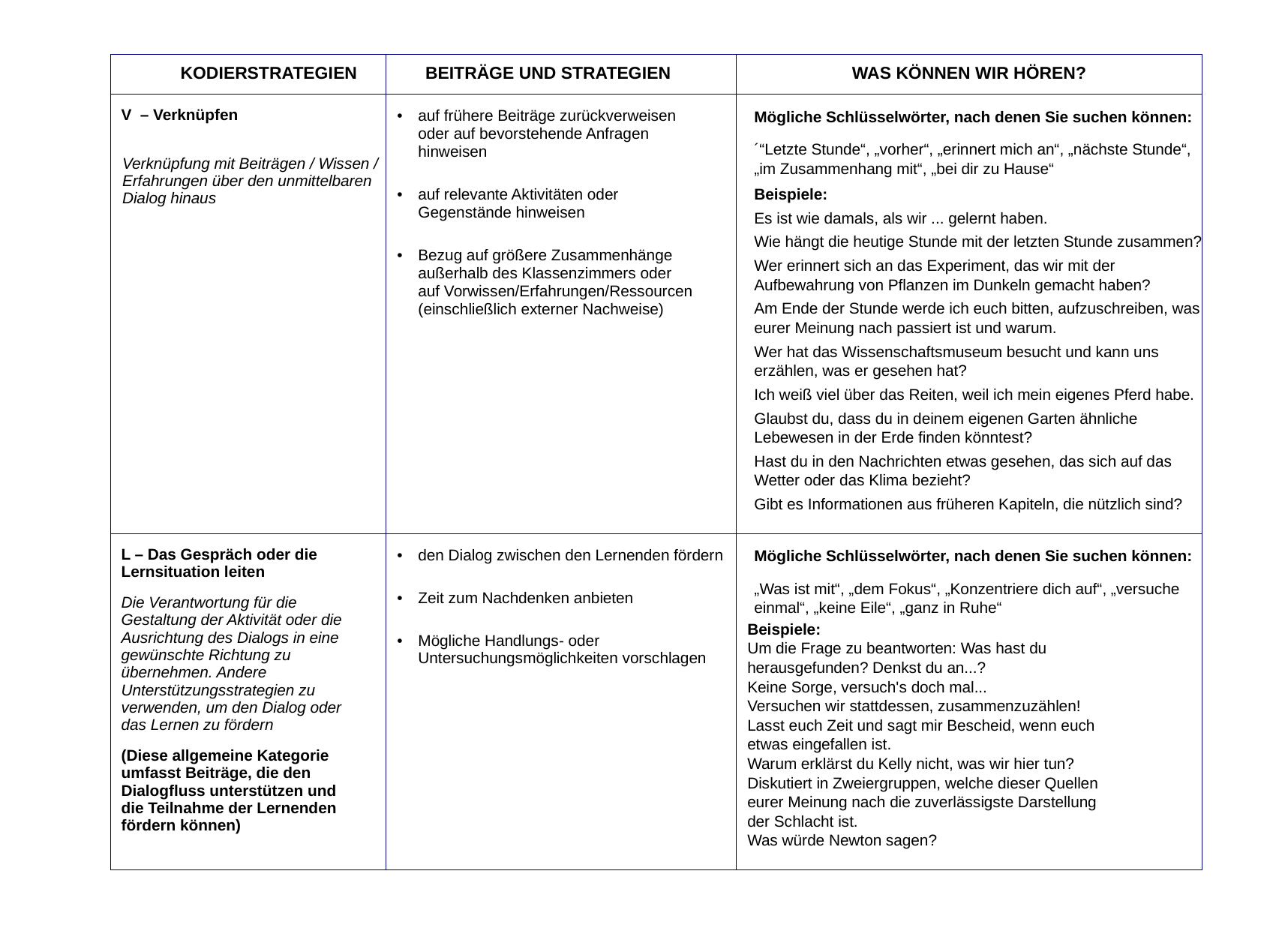

| KODIERSTRATEGIEN | BEITRÄGE UND STRATEGIEN | WAS KÖNNEN WIR HÖREN? |
| --- | --- | --- |
| V – Verknüpfen Verknüpfung mit Beiträgen / Wissen / Erfahrungen über den unmittelbaren Dialog hinaus | auf frühere Beiträge zurückverweisen oder auf bevorstehende Anfragen hinweisen auf relevante Aktivitäten oder Gegenstände hinweisen Bezug auf größere Zusammenhänge außerhalb des Klassenzimmers oder auf Vorwissen/Erfahrungen/Ressourcen (einschließlich externer Nachweise) | Mögliche Schlüsselwörter, nach denen Sie suchen können: ´“Letzte Stunde“, „vorher“, „erinnert mich an“, „nächste Stunde“, „im Zusammenhang mit“, „bei dir zu Hause“ Beispiele: Es ist wie damals, als wir ... gelernt haben. Wie hängt die heutige Stunde mit der letzten Stunde zusammen? Wer erinnert sich an das Experiment, das wir mit der Aufbewahrung von Pflanzen im Dunkeln gemacht haben? Am Ende der Stunde werde ich euch bitten, aufzuschreiben, was eurer Meinung nach passiert ist und warum. Wer hat das Wissenschaftsmuseum besucht und kann uns erzählen, was er gesehen hat? Ich weiß viel über das Reiten, weil ich mein eigenes Pferd habe. Glaubst du, dass du in deinem eigenen Garten ähnliche Lebewesen in der Erde finden könntest? Hast du in den Nachrichten etwas gesehen, das sich auf das Wetter oder das Klima bezieht? Gibt es Informationen aus früheren Kapiteln, die nützlich sind? |
| L – Das Gespräch oder die Lernsituation leiten Die Verantwortung für die Gestaltung der Aktivität oder die Ausrichtung des Dialogs in eine gewünschte Richtung zu übernehmen. Andere Unterstützungsstrategien zu verwenden, um den Dialog oder das Lernen zu fördern (Diese allgemeine Kategorie umfasst Beiträge, die den Dialogfluss unterstützen und die Teilnahme der Lernenden fördern können) | den Dialog zwischen den Lernenden fördern Zeit zum Nachdenken anbieten Mögliche Handlungs- oder Untersuchungsmöglichkeiten vorschlagen | Mögliche Schlüsselwörter, nach denen Sie suchen können: „Was ist mit“, „dem Fokus“, „Konzentriere dich auf“, „versuche einmal“, „keine Eile“, „ganz in Ruhe“ Beispiele: Um die Frage zu beantworten: Was hast du herausgefunden? Denkst du an...? Keine Sorge, versuch's doch mal... Versuchen wir stattdessen, zusammenzuzählen! Lasst euch Zeit und sagt mir Bescheid, wenn euch etwas eingefallen ist. Warum erklärst du Kelly nicht, was wir hier tun? Diskutiert in Zweiergruppen, welche dieser Quellen eurer Meinung nach die zuverlässigste Darstellung der Schlacht ist. Was würde Newton sagen? |